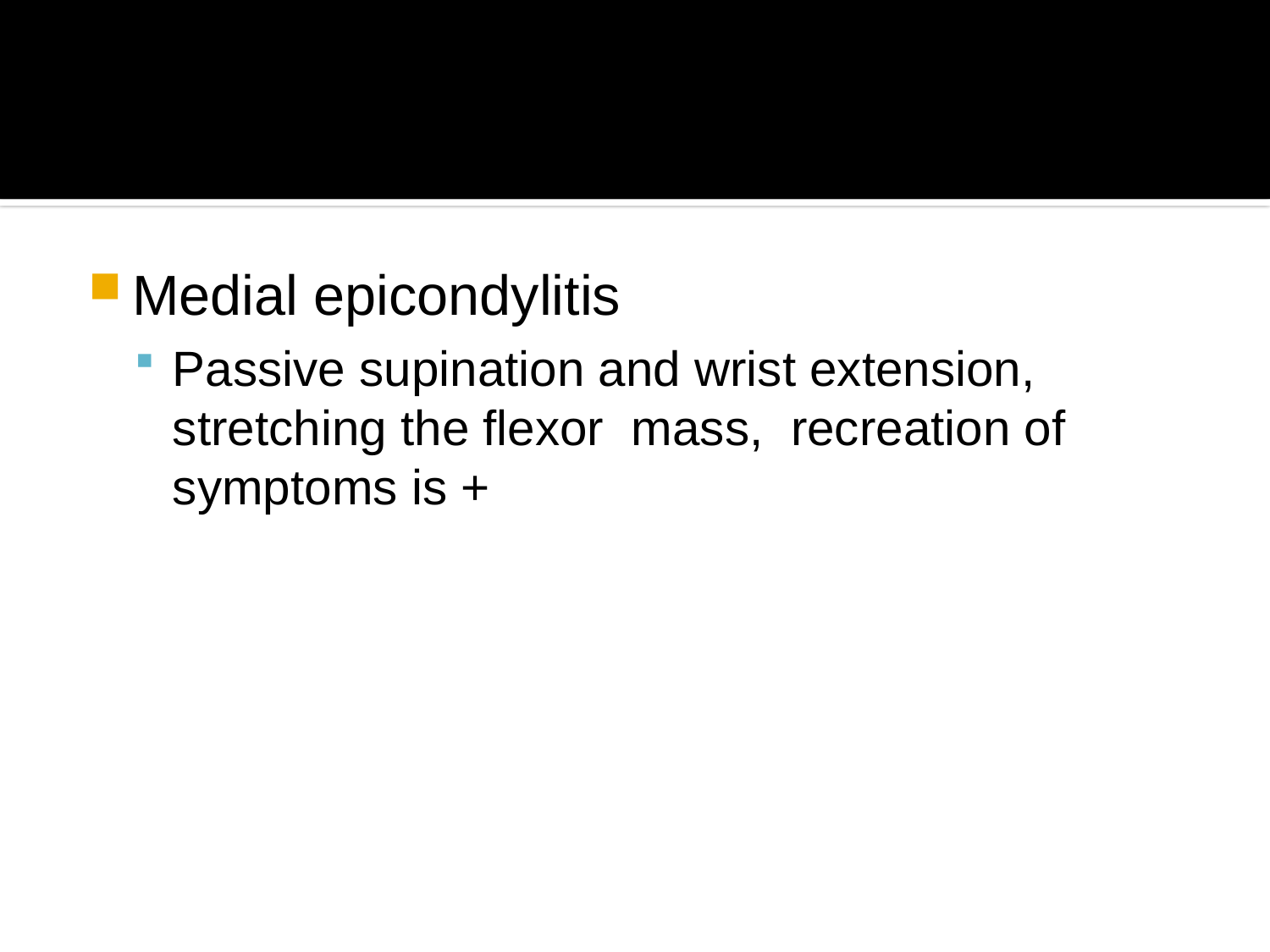

#
Medial epicondylitis
Passive supination and wrist extension, stretching the flexor  mass,  recreation of symptoms is +